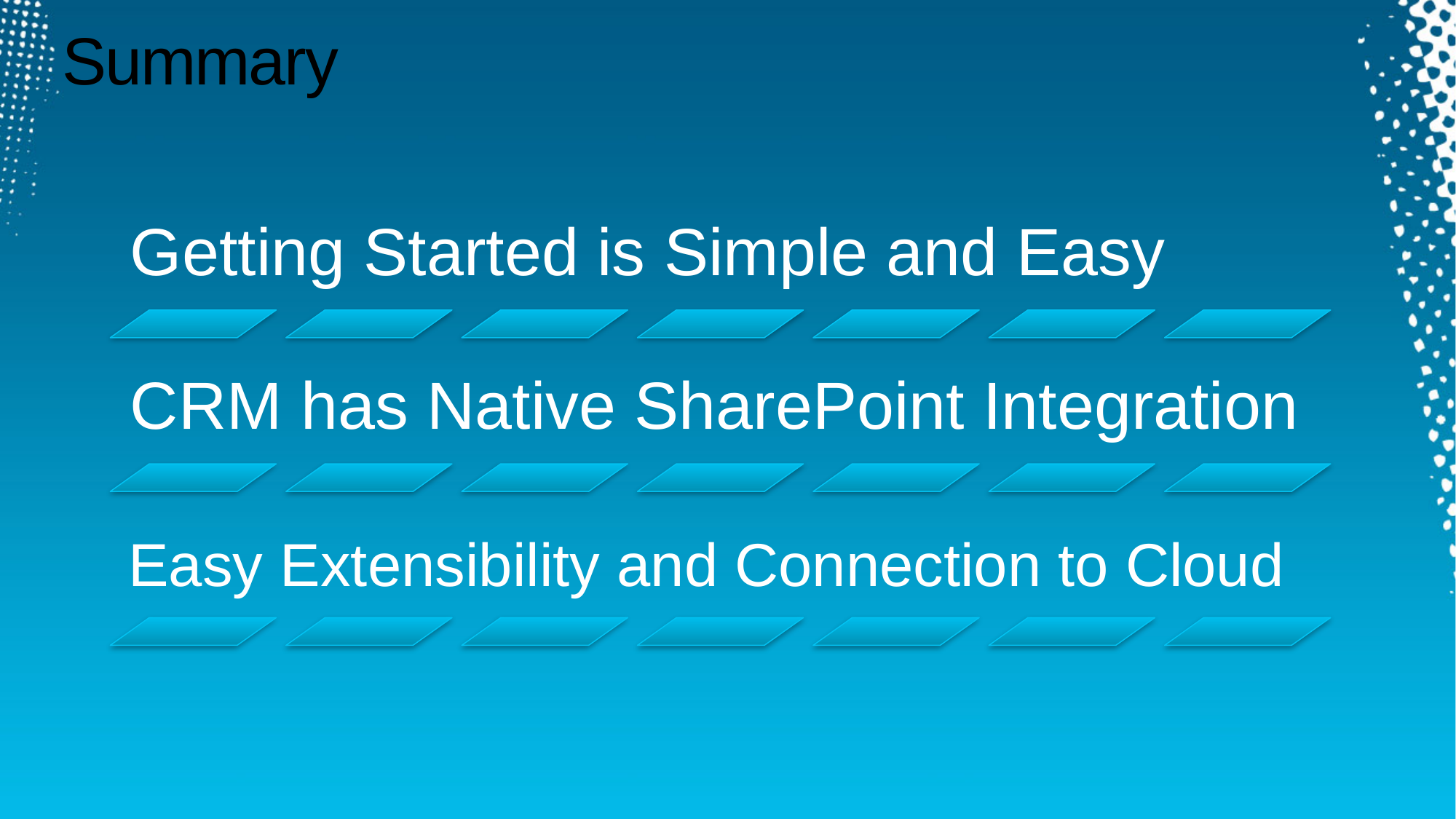

# Summary
Getting Started is Simple and Easy
CRM has Native SharePoint Integration
Easy Extensibility and Connection to Cloud